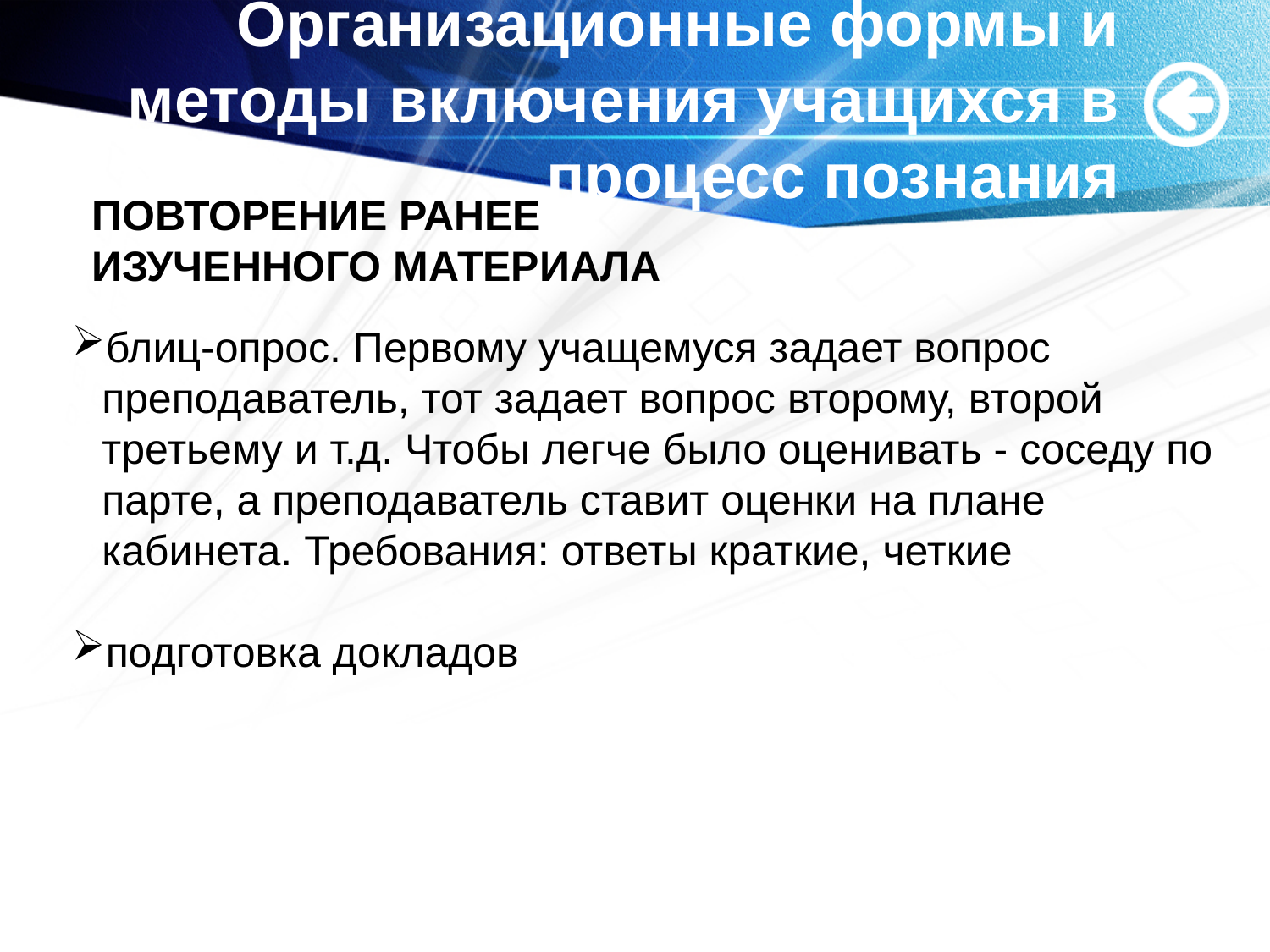

# Организационные формы и методы включения учащихся в процесс познания
Повторение ранее изученного материала
блиц-опрос. Первому учащемуся задает вопрос преподаватель, тот задает вопрос второму, второй третьему и т.д. Чтобы легче было оценивать - соседу по парте, а преподаватель ставит оценки на плане кабинета. Требования: ответы краткие, четкие

подготовка докладов